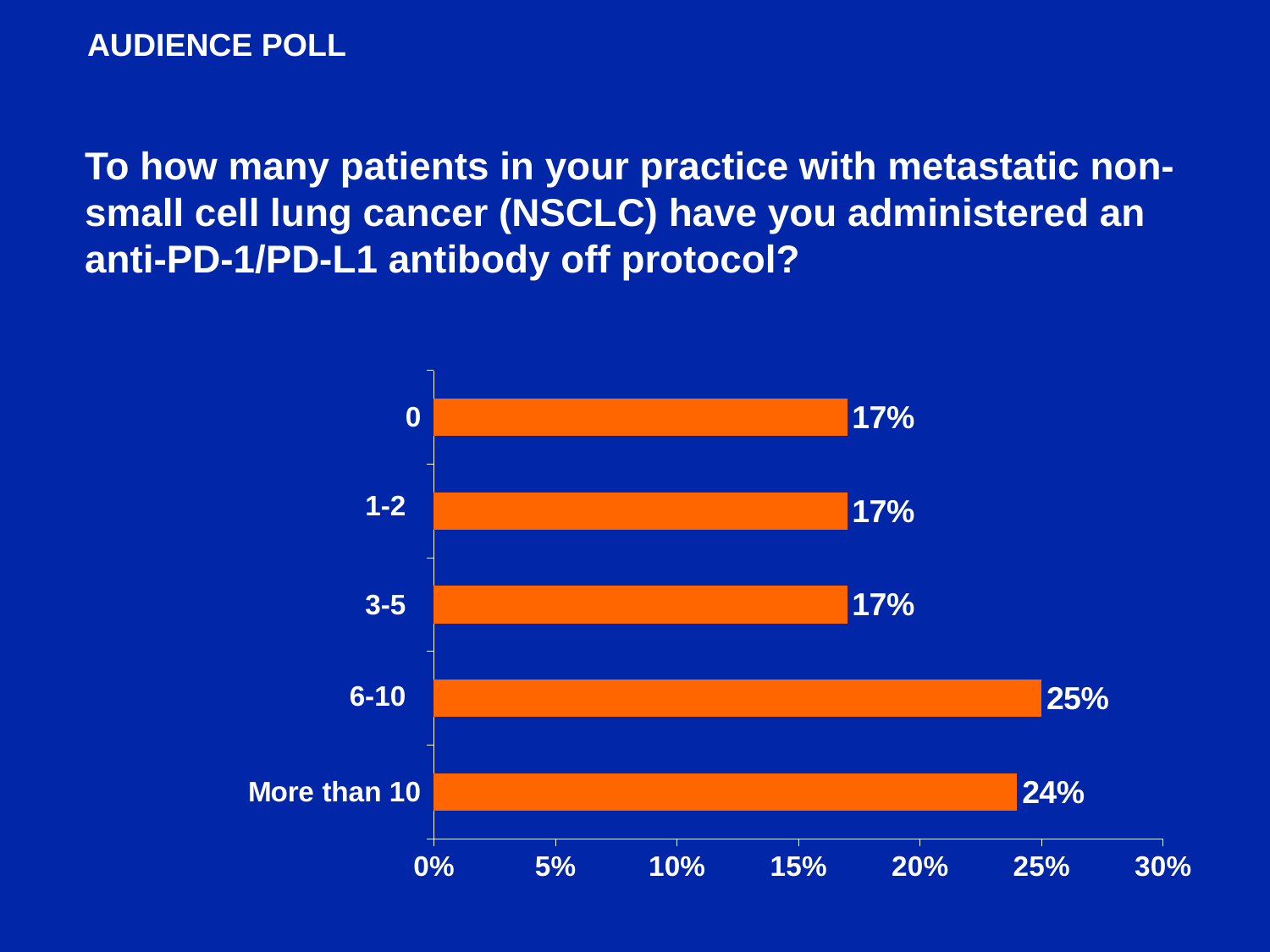

AUDIENCE POLL
To how many patients in your practice with metastatic non-small cell lung cancer (NSCLC) have you administered an anti-PD-1/PD-L1 antibody off protocol?

### Chart

| Category | Series 1 |
|---|---|
| More than 10 | 0.24 |
|  | 0.25 |
|  | 0.17 |
|  | 0.17 |
| 0 | 0.17 |
1-2
3-5
6-10